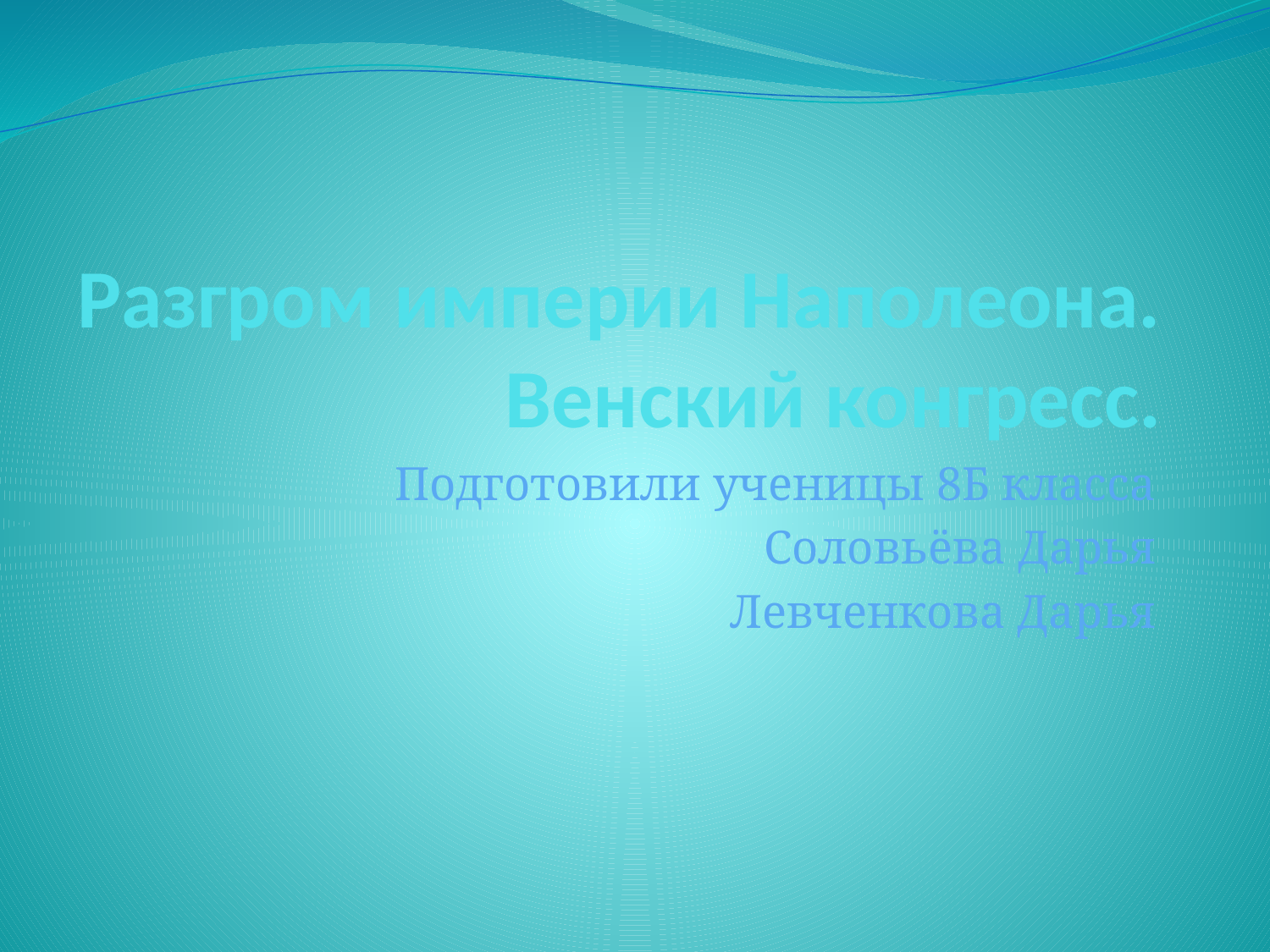

# Разгром империи Наполеона. Венский конгресс.
Подготовили ученицы 8Б класса
Соловьёва Дарья
 Левченкова Дарья